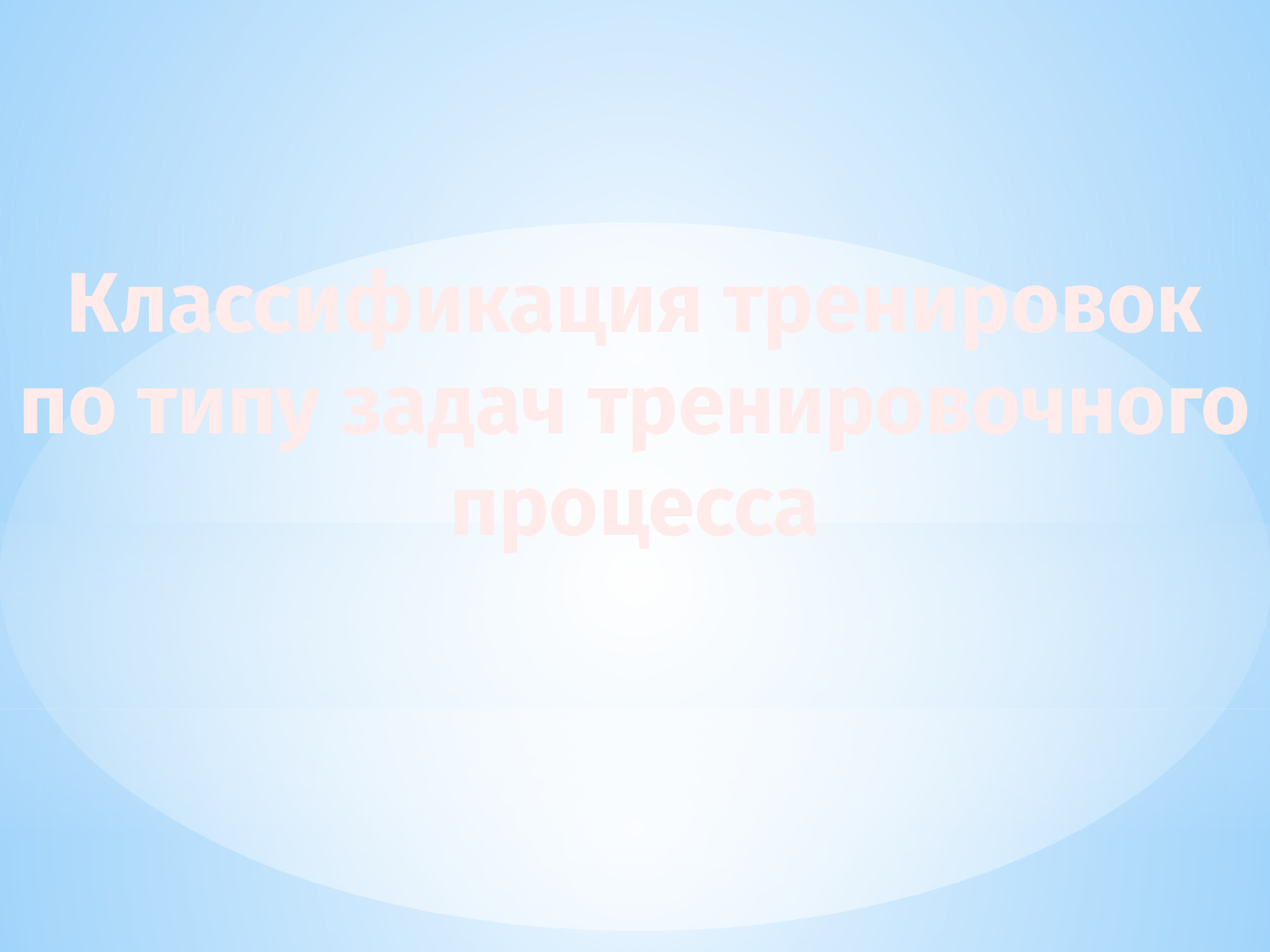

Классификация тренировок по типу задач тренировочного процесса